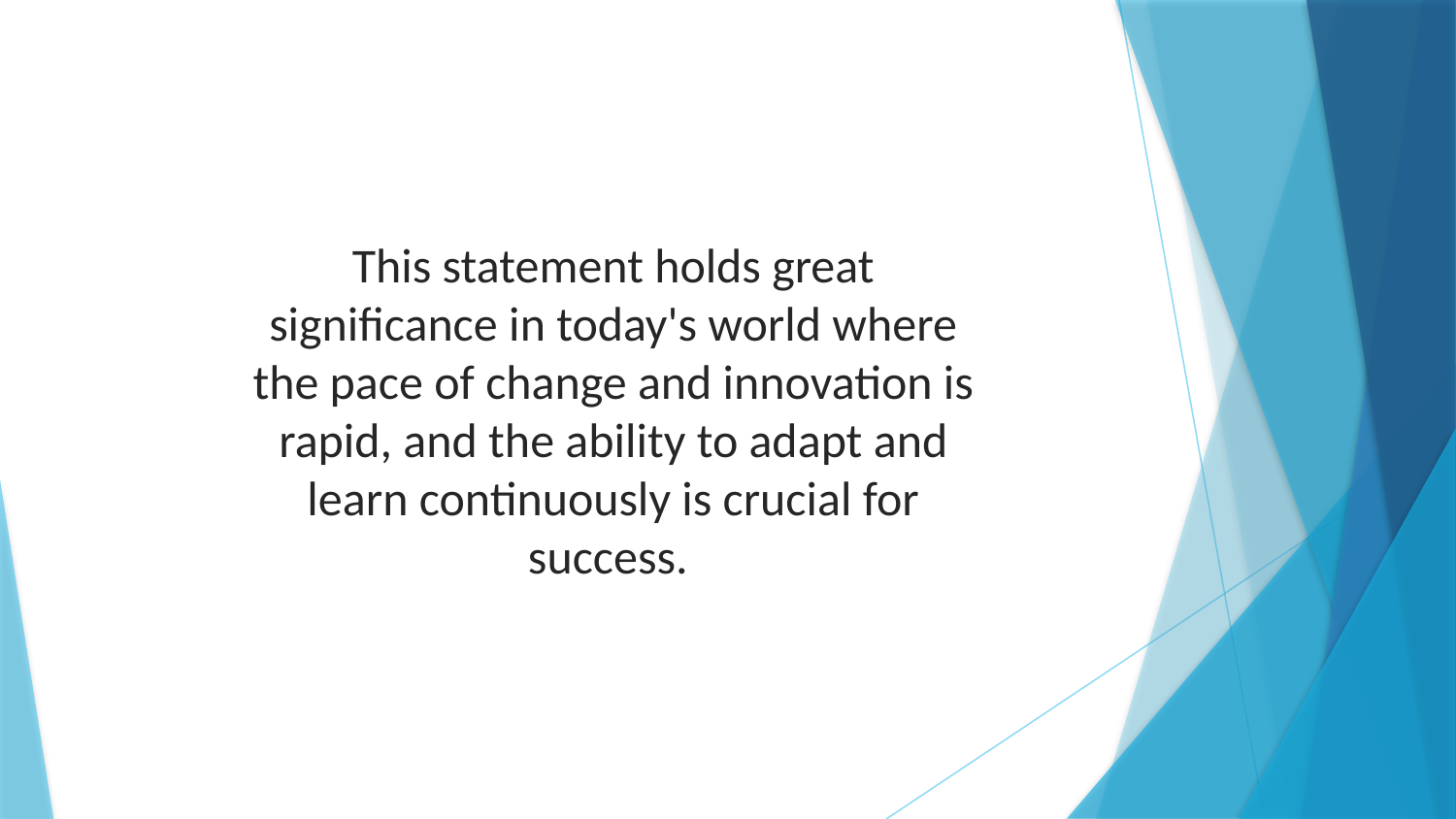

This statement holds great significance in today's world where the pace of change and innovation is rapid, and the ability to adapt and learn continuously is crucial for success.